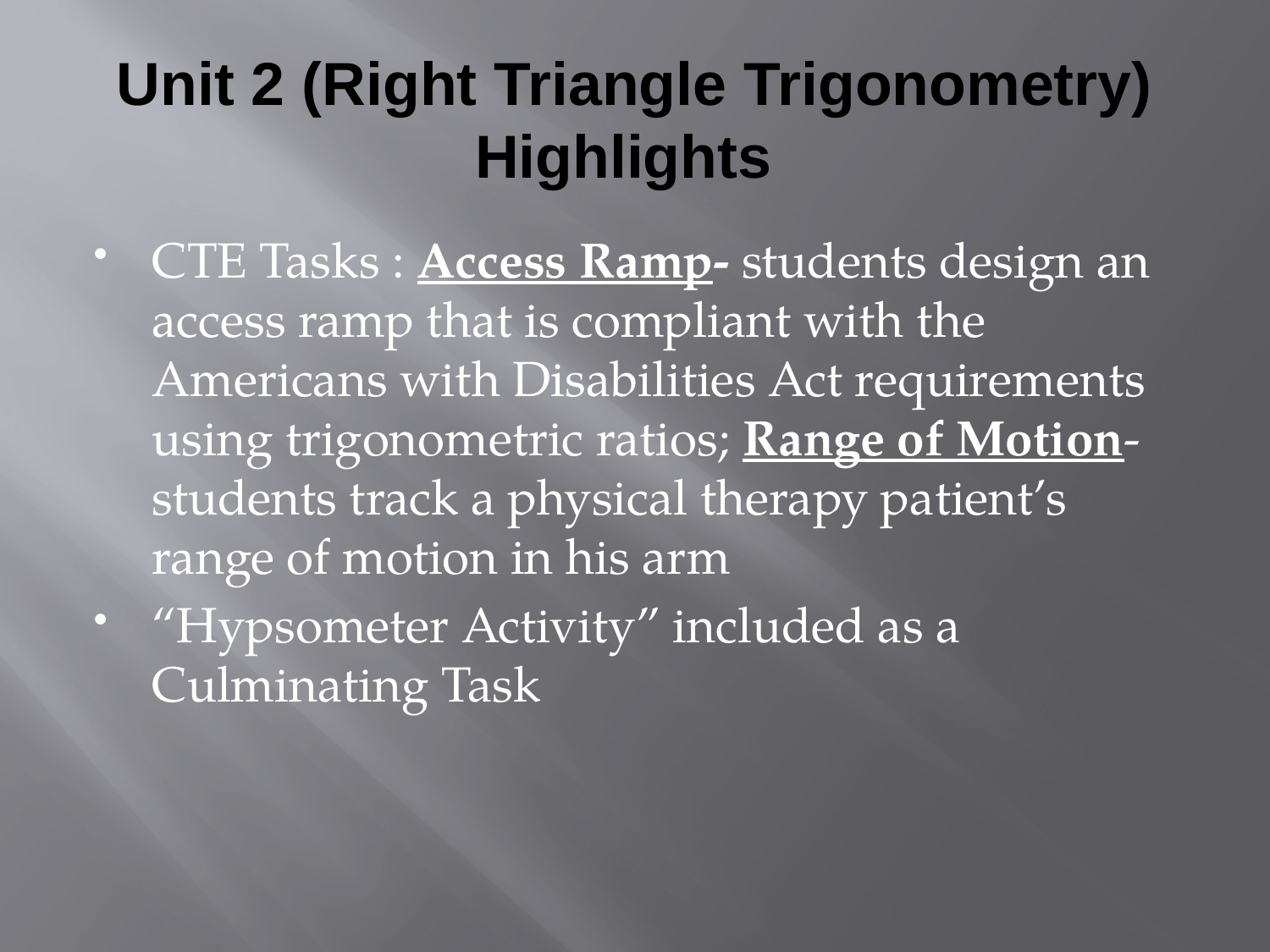

# Unit 2 (Right Triangle Trigonometry) Highlights
CTE Tasks : Access Ramp- students design an access ramp that is compliant with the Americans with Disabilities Act requirements using trigonometric ratios; Range of Motion- students track a physical therapy patient’s range of motion in his arm
“Hypsometer Activity” included as a Culminating Task